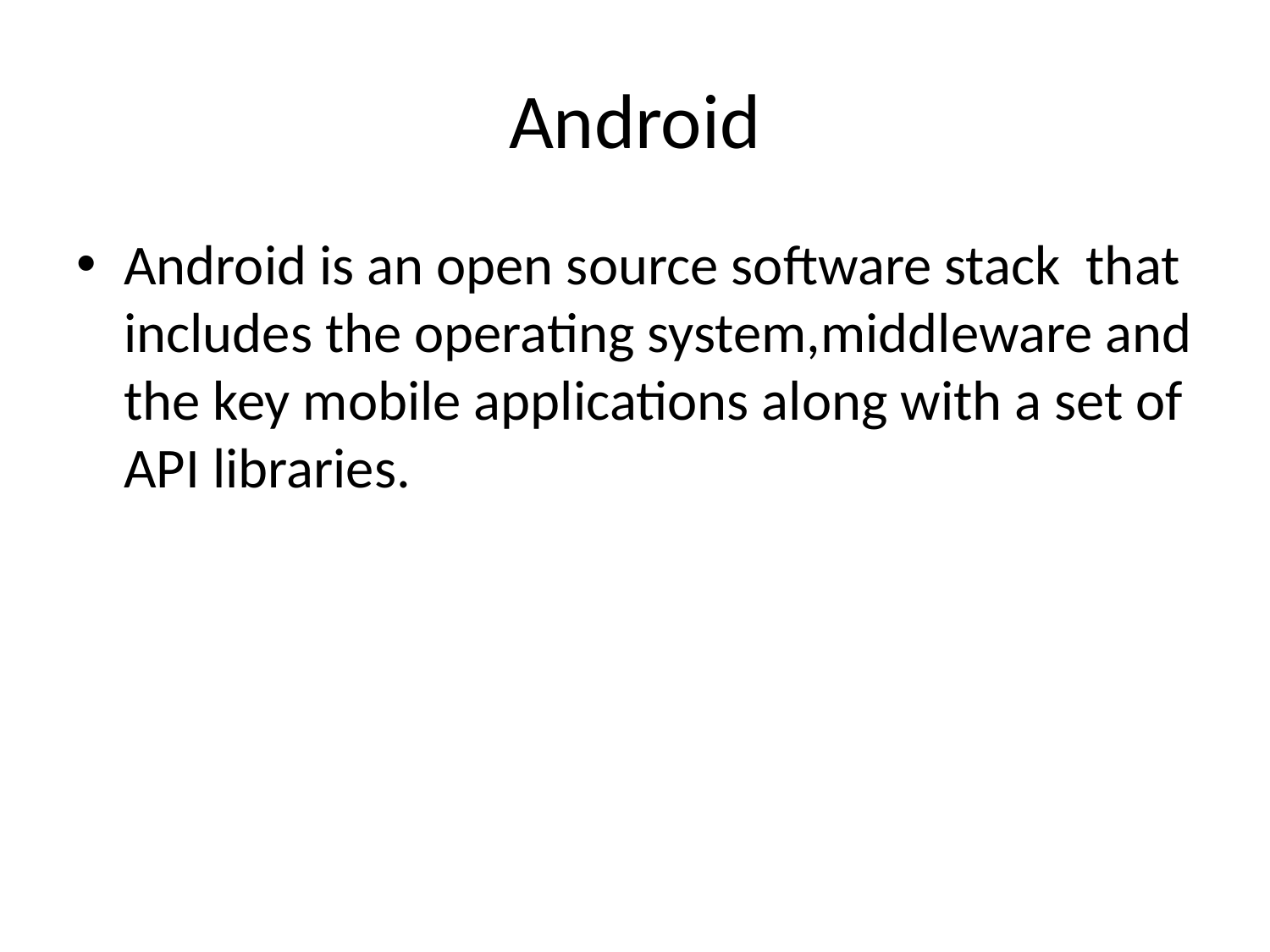

# Android
Android is an open source software stack  that includes the operating system,middleware and the key mobile applications along with a set of API libraries.